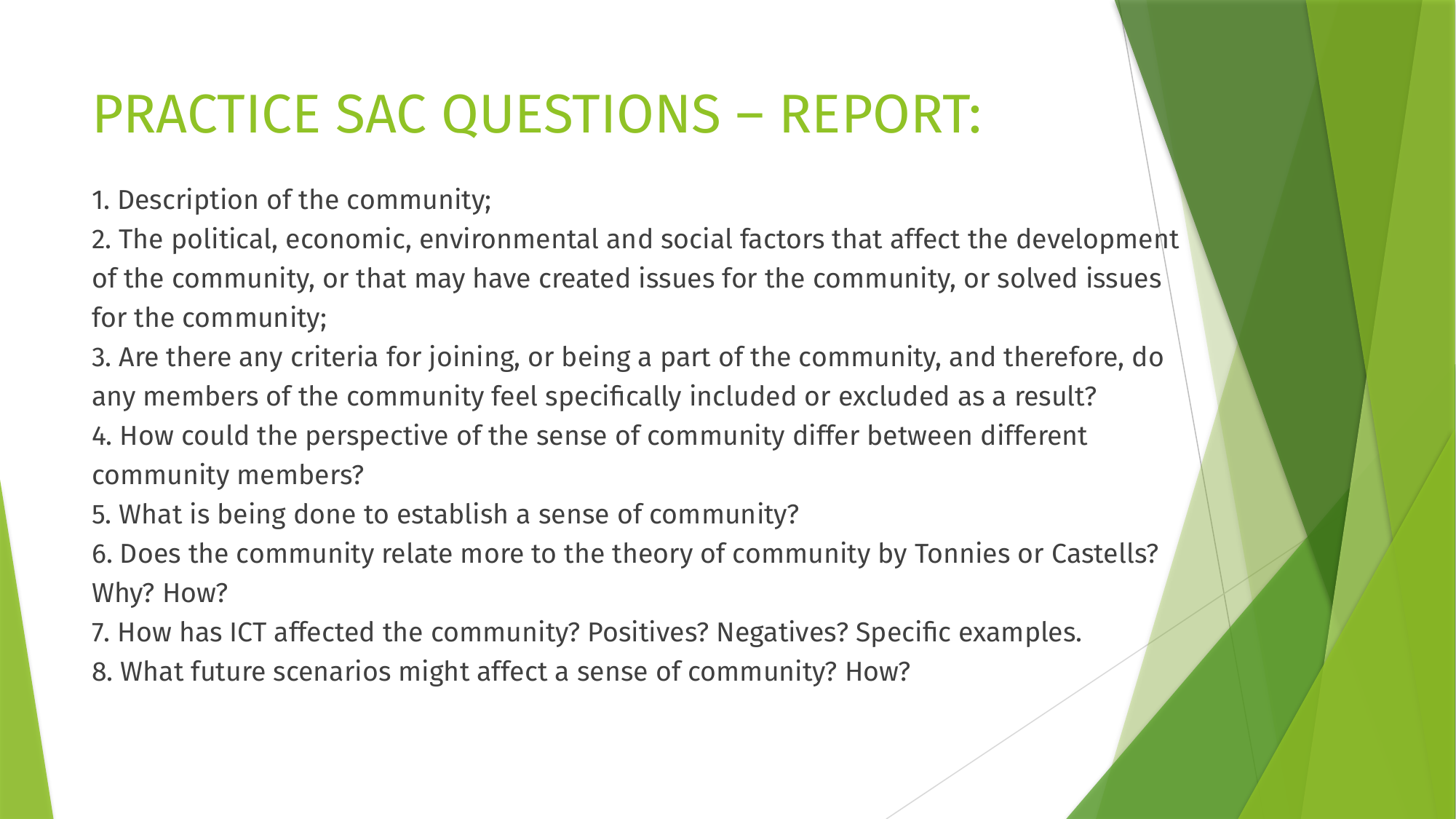

# PRACTICE SAC QUESTIONS – REPORT:
1. Description of the community;
2. The political, economic, environmental and social factors that affect the development of the community, or that may have created issues for the community, or solved issues for the community;
3. Are there any criteria for joining, or being a part of the community, and therefore, do any members of the community feel specifically included or excluded as a result?
4. How could the perspective of the sense of community differ between different community members?
5. What is being done to establish a sense of community?
6. Does the community relate more to the theory of community by Tonnies or Castells? Why? How?
7. How has ICT affected the community? Positives? Negatives? Specific examples.
8. What future scenarios might affect a sense of community? How?